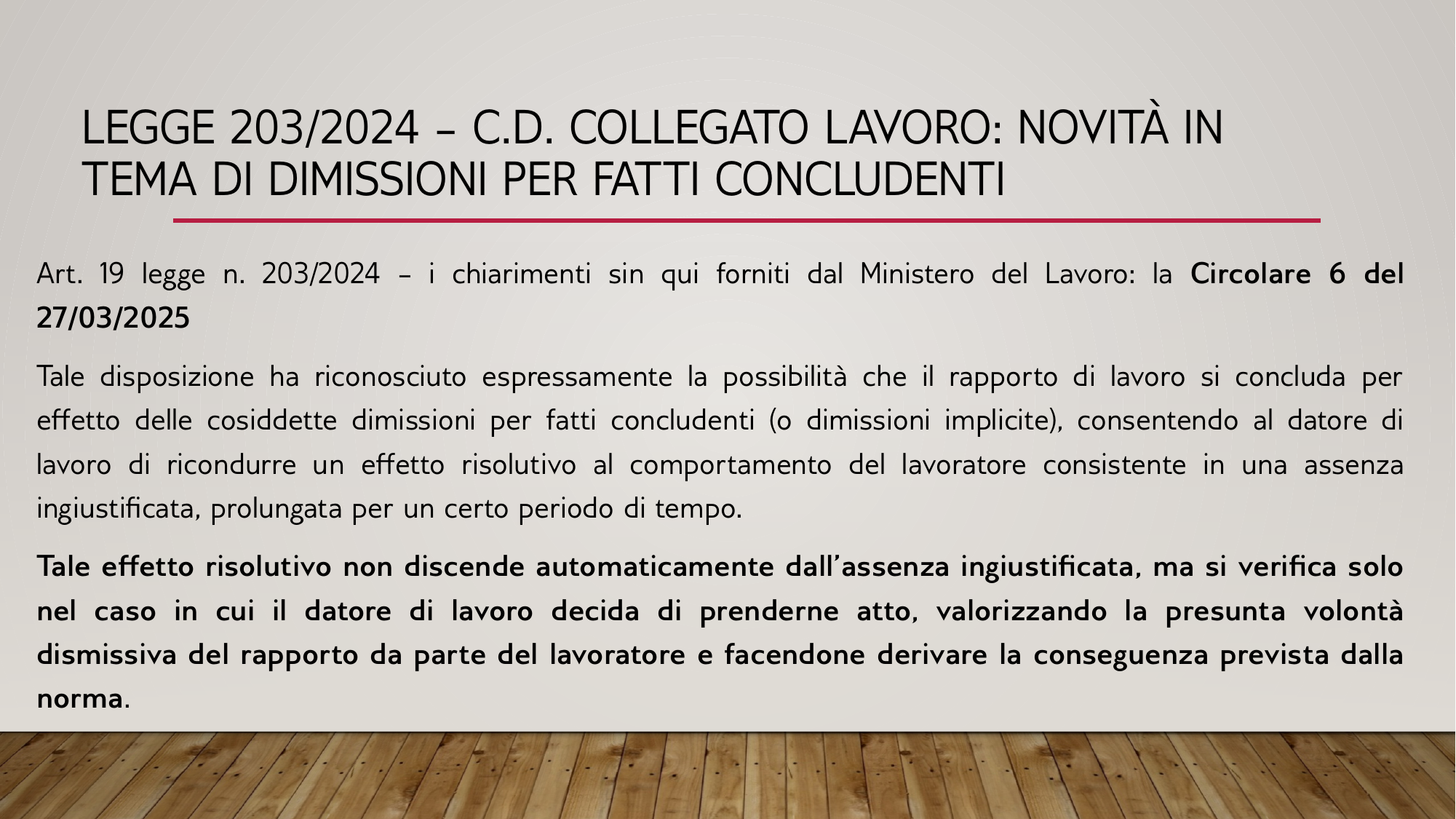

# Legge 203/2024 – c.d. collegato lavoro: novità in tema di dimissioni per fatti concludenti
Art. 19 legge n. 203/2024 – i chiarimenti sin qui forniti dal Ministero del Lavoro: la Circolare 6 del 27/03/2025
Tale disposizione ha riconosciuto espressamente la possibilità che il rapporto di lavoro si concluda per effetto delle cosiddette dimissioni per fatti concludenti (o dimissioni implicite), consentendo al datore di lavoro di ricondurre un effetto risolutivo al comportamento del lavoratore consistente in una assenza ingiustificata, prolungata per un certo periodo di tempo.
Tale effetto risolutivo non discende automaticamente dall’assenza ingiustificata, ma si verifica solo nel caso in cui il datore di lavoro decida di prenderne atto, valorizzando la presunta volontà dismissiva del rapporto da parte del lavoratore e facendone derivare la conseguenza prevista dalla norma.